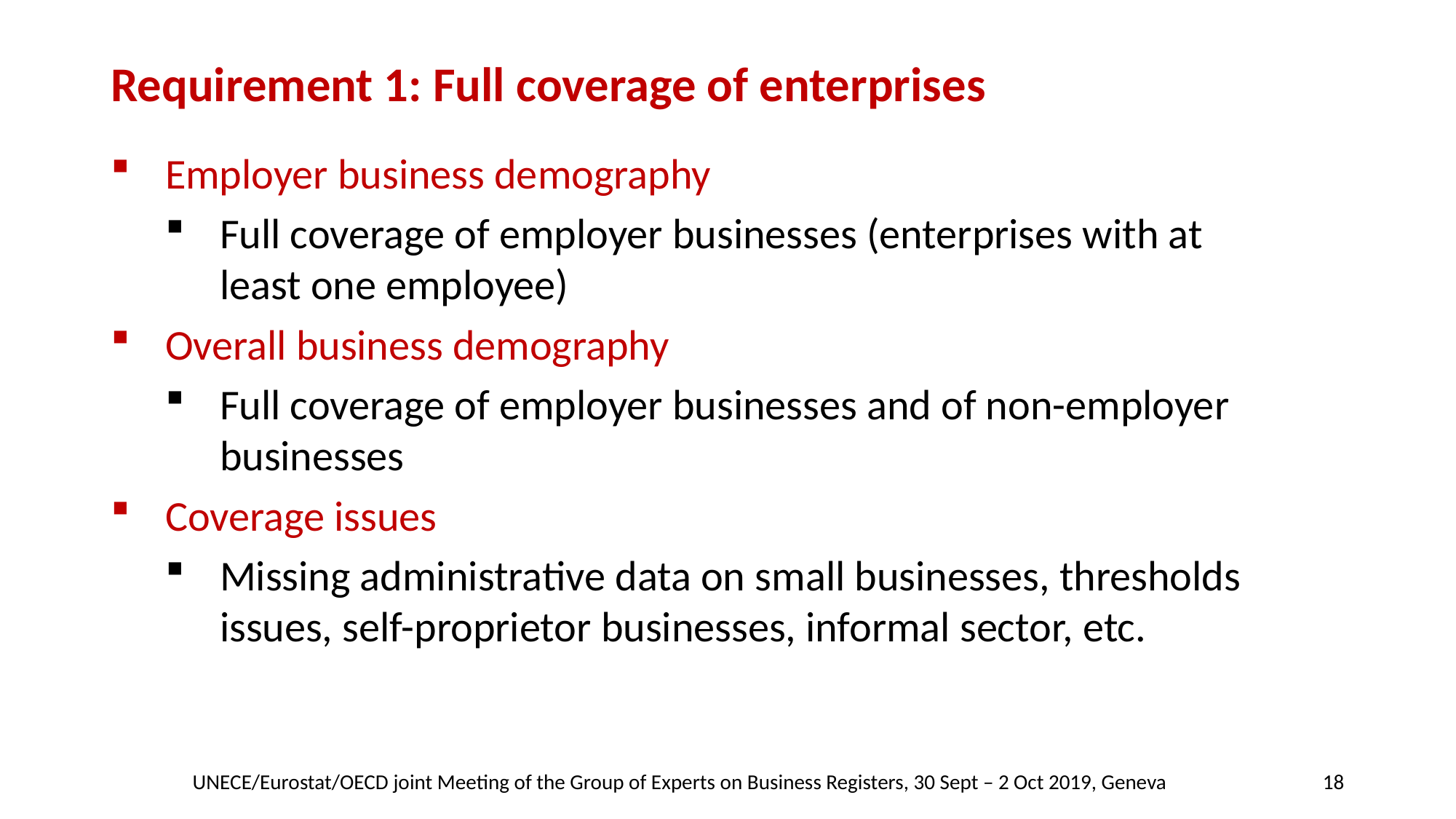

# Requirement 1: Full coverage of enterprises
Employer business demography
Full coverage of employer businesses (enterprises with at least one employee)
Overall business demography
Full coverage of employer businesses and of non-employer businesses
Coverage issues
Missing administrative data on small businesses, thresholds issues, self-proprietor businesses, informal sector, etc.
UNECE/Eurostat/OECD joint Meeting of the Group of Experts on Business Registers, 30 Sept – 2 Oct 2019, Geneva
18